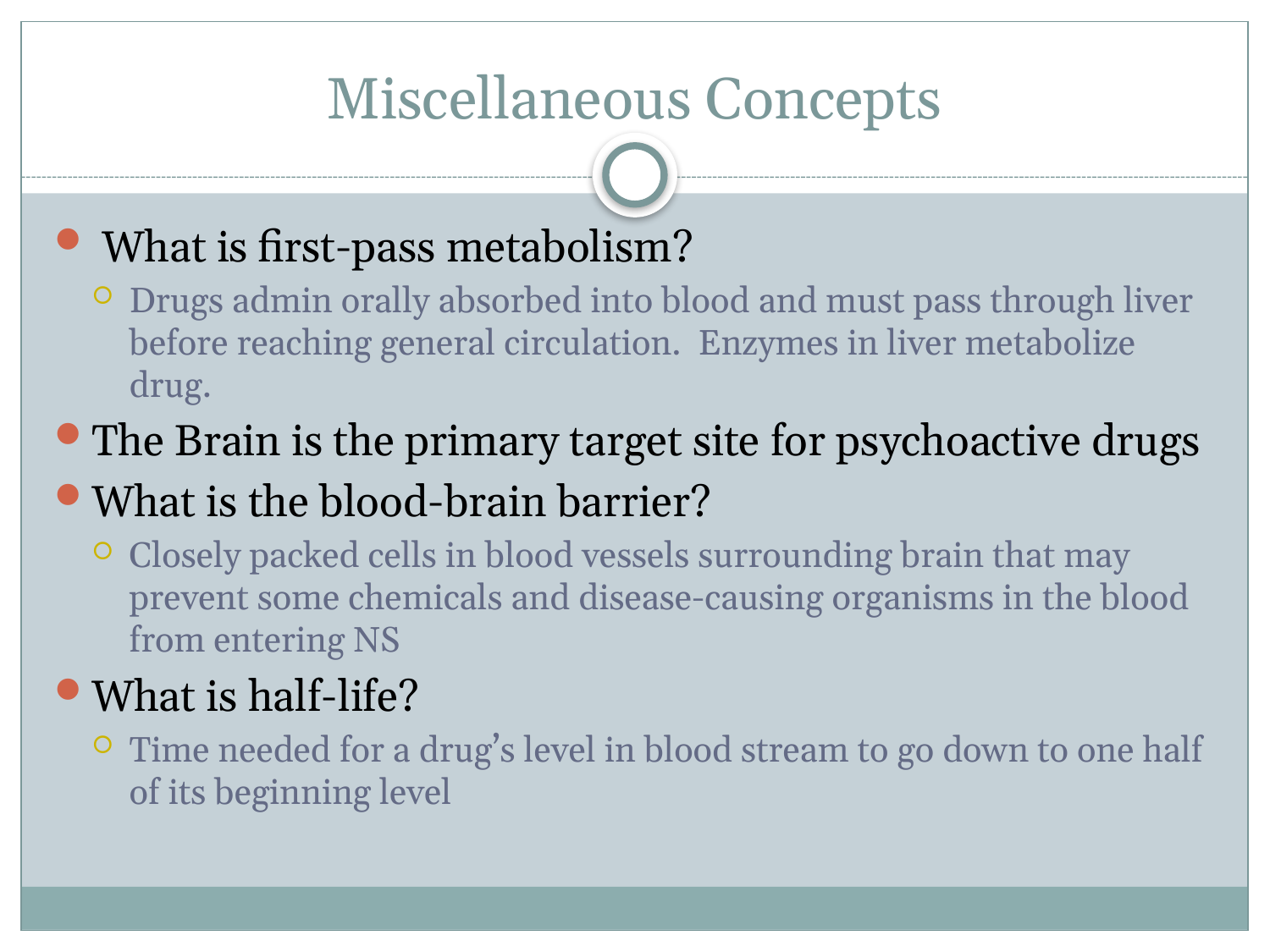

# Miscellaneous Concepts
 What is first-pass metabolism?
Drugs admin orally absorbed into blood and must pass through liver before reaching general circulation.  Enzymes in liver metabolize drug.
The Brain is the primary target site for psychoactive drugs
What is the blood-brain barrier?
Closely packed cells in blood vessels surrounding brain that may prevent some chemicals and disease-causing organisms in the blood from entering NS
What is half-life?
Time needed for a drug’s level in blood stream to go down to one half of its beginning level